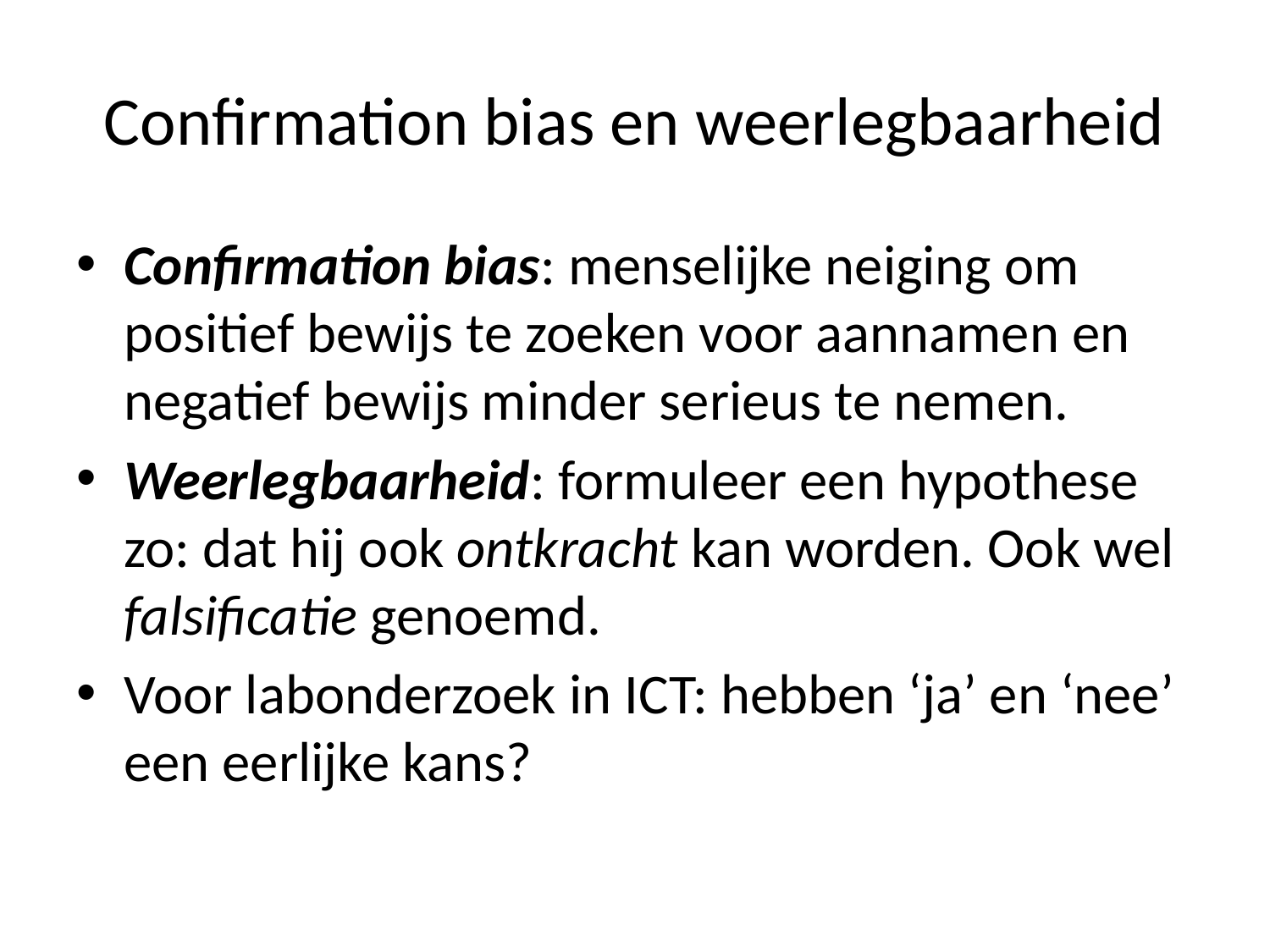

# Confirmation bias en weerlegbaarheid
Confirmation bias: menselijke neiging om positief bewijs te zoeken voor aannamen en negatief bewijs minder serieus te nemen.
Weerlegbaarheid: formuleer een hypothese zo: dat hij ook ontkracht kan worden. Ook wel falsificatie genoemd.
Voor labonderzoek in ICT: hebben ‘ja’ en ‘nee’ een eerlijke kans?